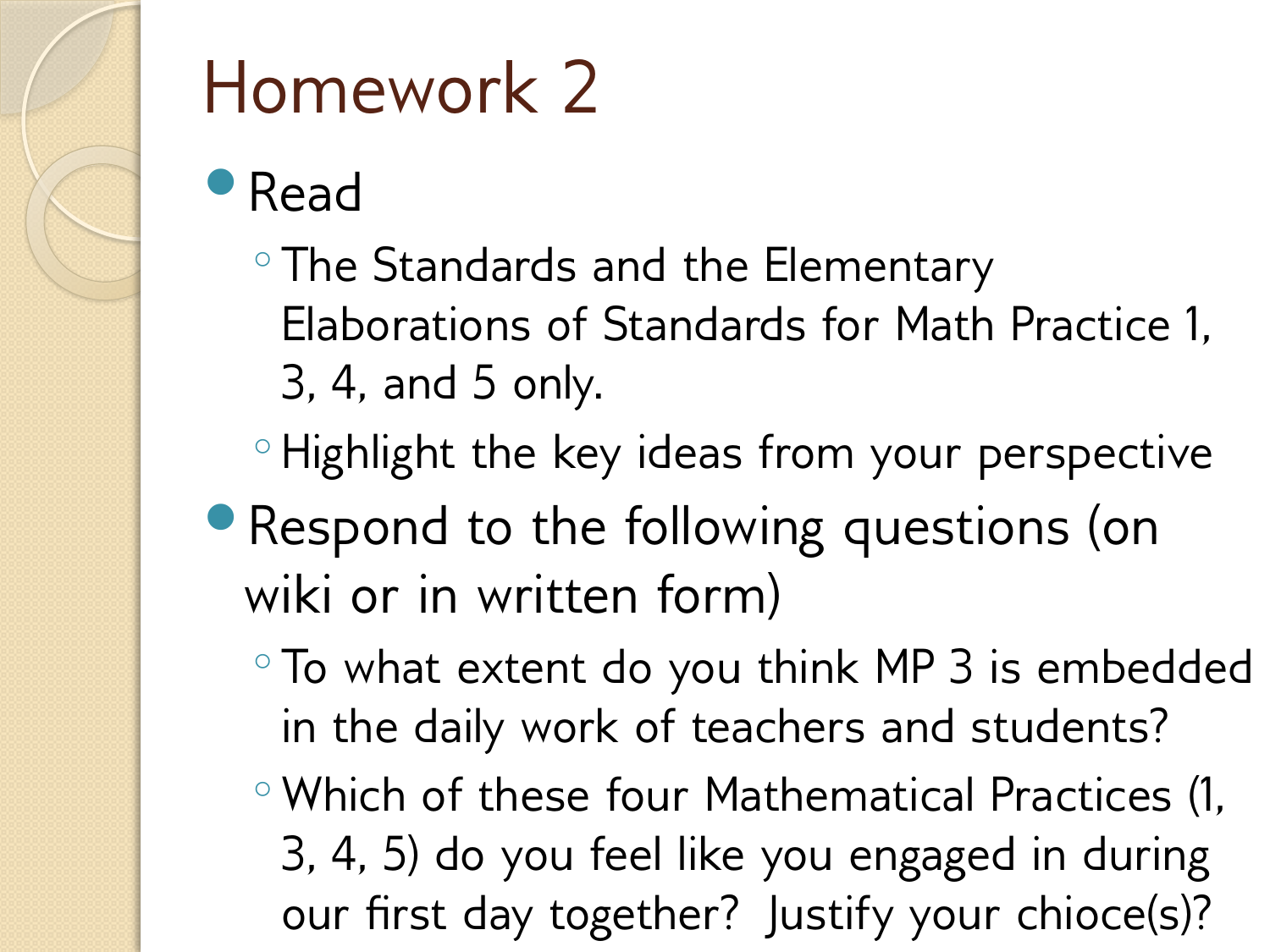

# Homework 2
Read
The Standards and the Elementary Elaborations of Standards for Math Practice 1, 3, 4, and 5 only.
Highlight the key ideas from your perspective
Respond to the following questions (on wiki or in written form)
To what extent do you think MP 3 is embedded in the daily work of teachers and students?
Which of these four Mathematical Practices (1, 3, 4, 5) do you feel like you engaged in during our first day together?  Justify your chioce(s)?